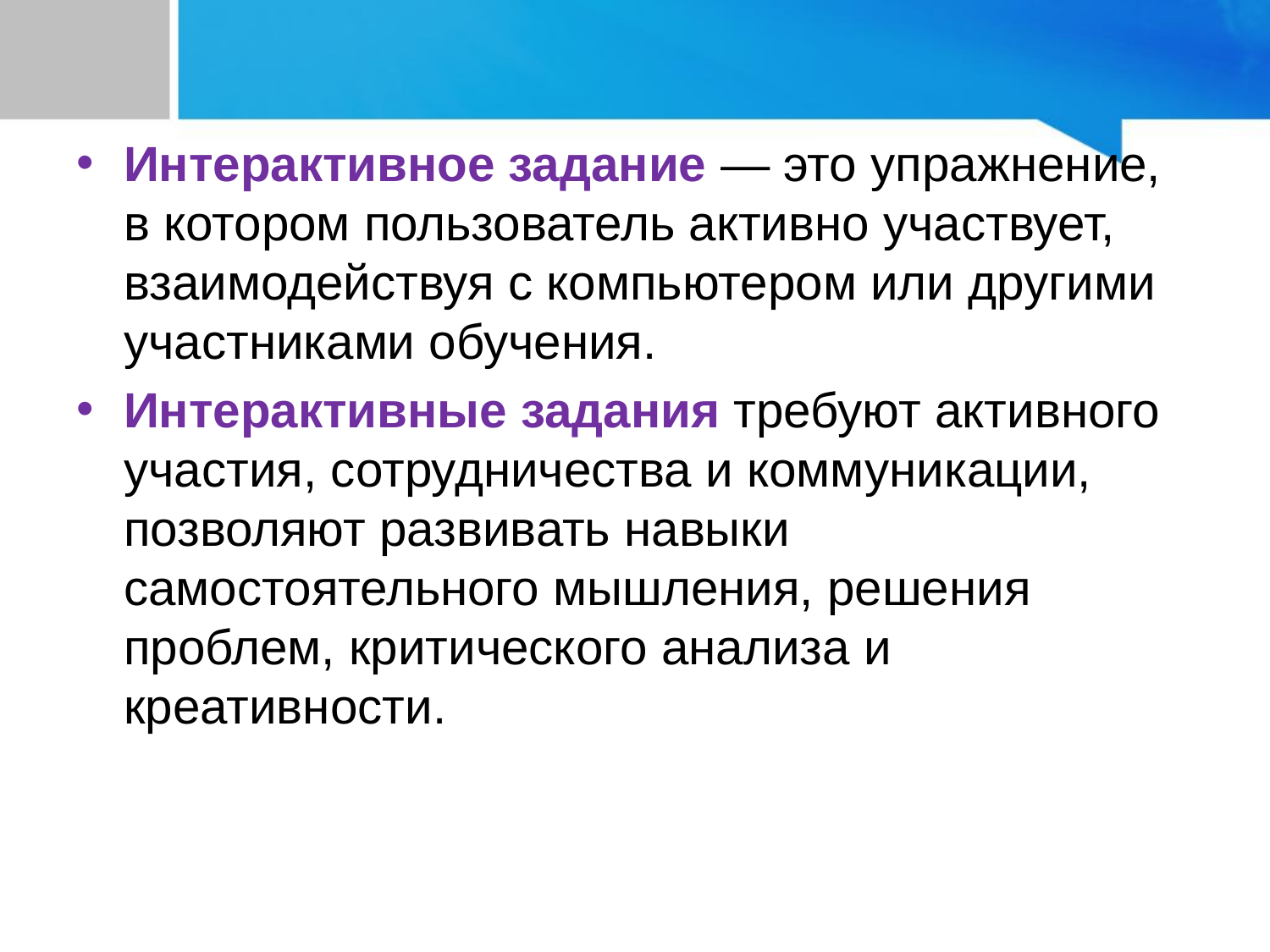

#
Интерактивное задание — это упражнение, в котором пользователь активно участвует, взаимодействуя с компьютером или другими участниками обучения.
Интерактивные задания требуют активного участия, сотрудничества и коммуникации, позволяют развивать навыки самостоятельного мышления, решения проблем, критического анализа и креативности.